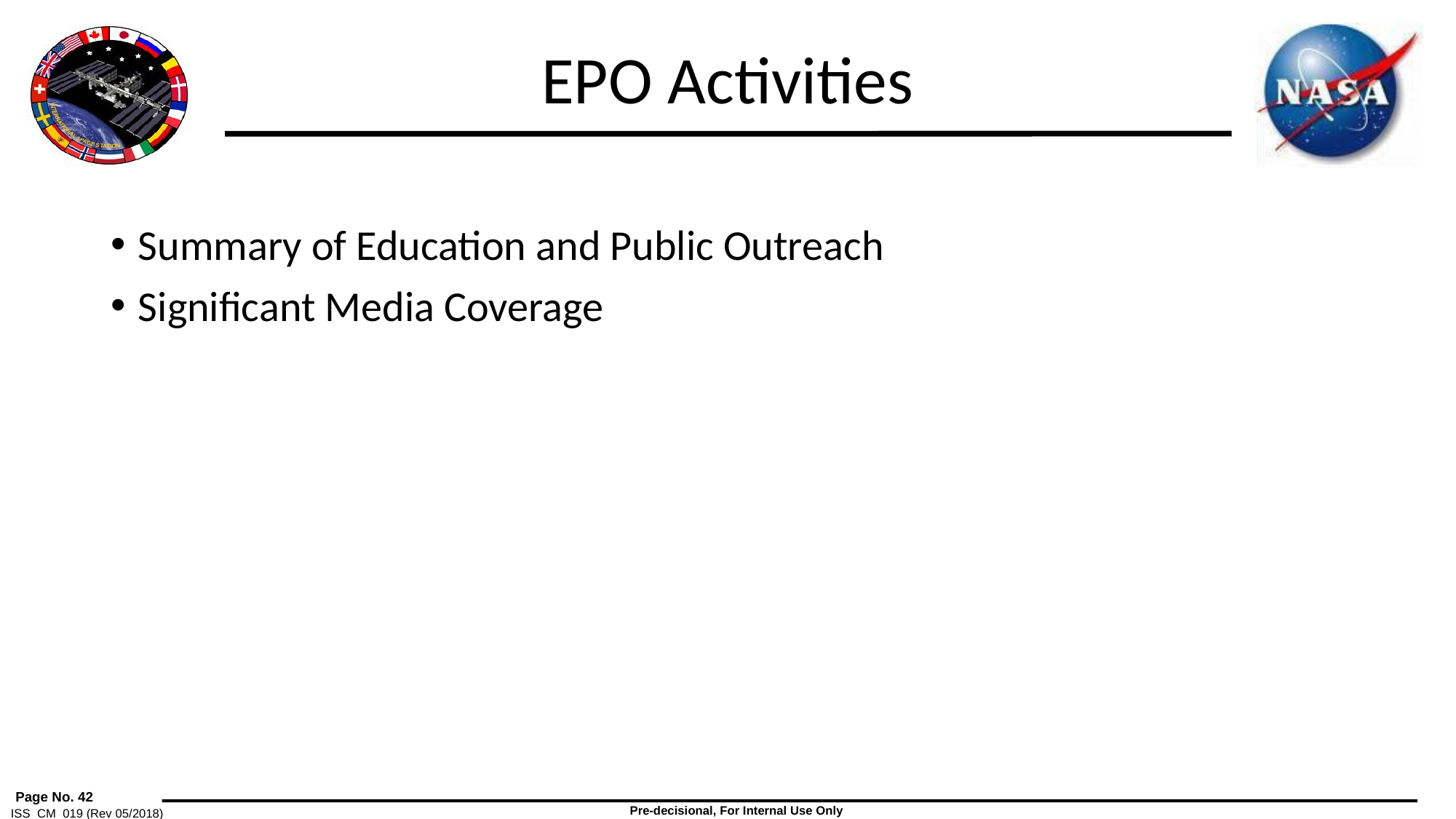

# EPO Activities
Summary of Education and Public Outreach
Significant Media Coverage